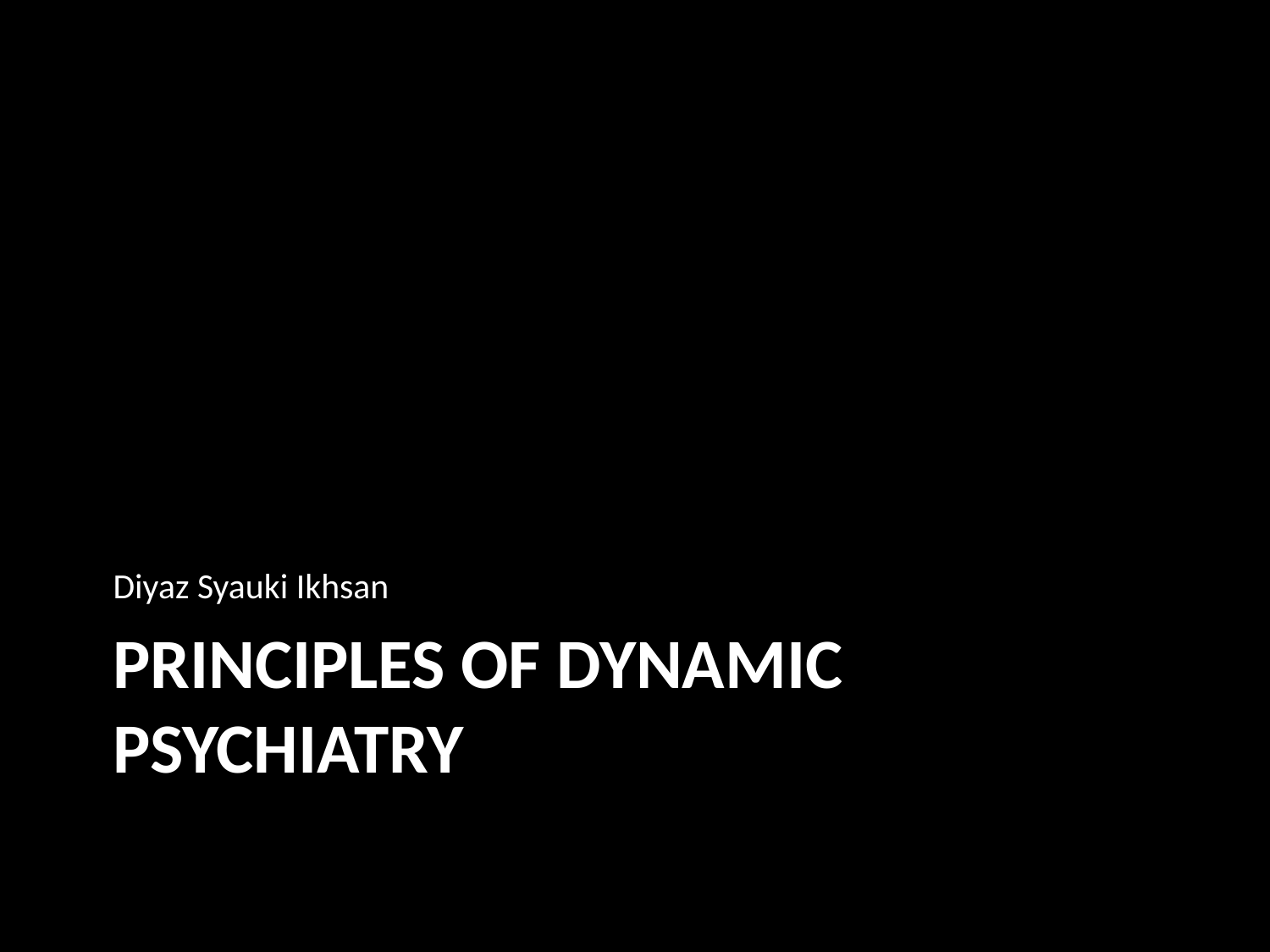

Diyaz Syauki Ikhsan
# Principles of Dynamic Psychiatry